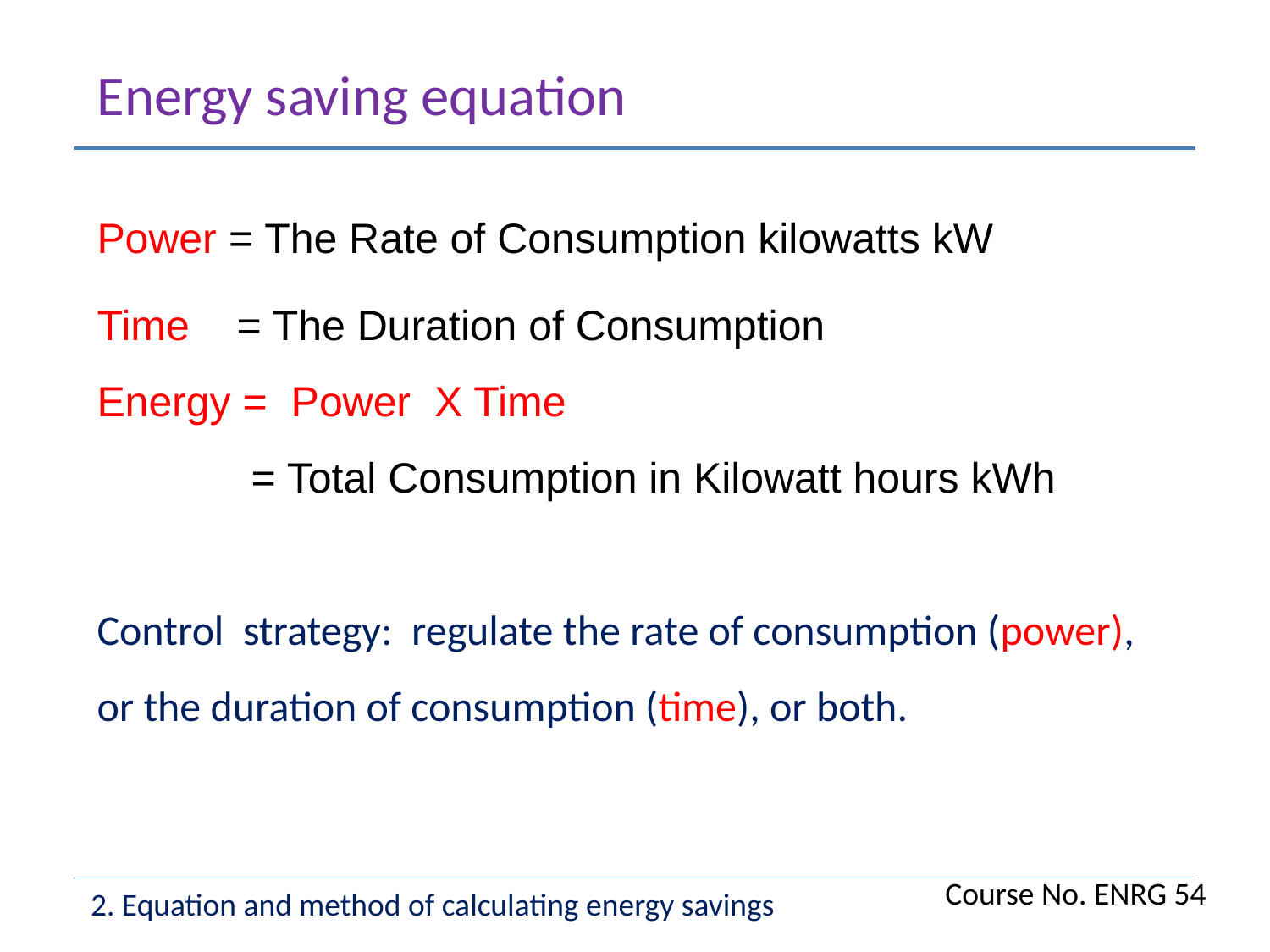

Energy saving equation
Power = The Rate of Consumption kilowatts kW
Time    = The Duration of Consumption
Energy =  Power  X Time
             = Total Consumption in Kilowatt hours kWh

Control  strategy:  regulate the rate of consumption (power), or the duration of consumption (time), or both.
Course No. ENRG 54
2. Equation and method of calculating energy savings